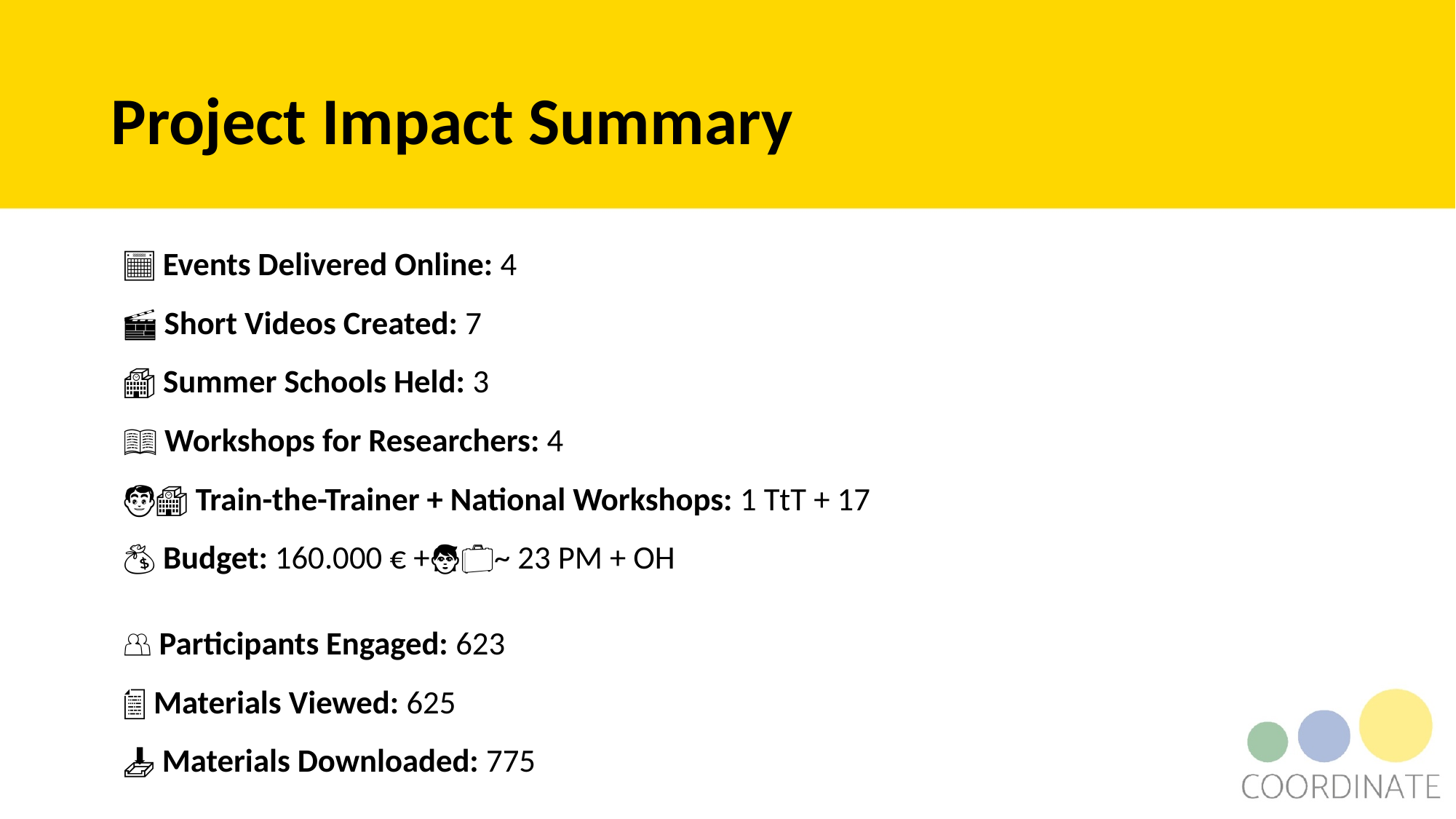

# Project Impact Summary
📅 Events Delivered Online: 4
🎬 Short Videos Created: 7
🏫 Summer Schools Held: 3
📖 Workshops for Researchers: 4
👨‍🏫 Train-the-Trainer + National Workshops: 1 TtT + 17
💰 Budget: 160.000 € +🧑‍💼~ 23 PM + OH

👥 Participants Engaged: 623
📄 Materials Viewed: 625
📥 Materials Downloaded: 775